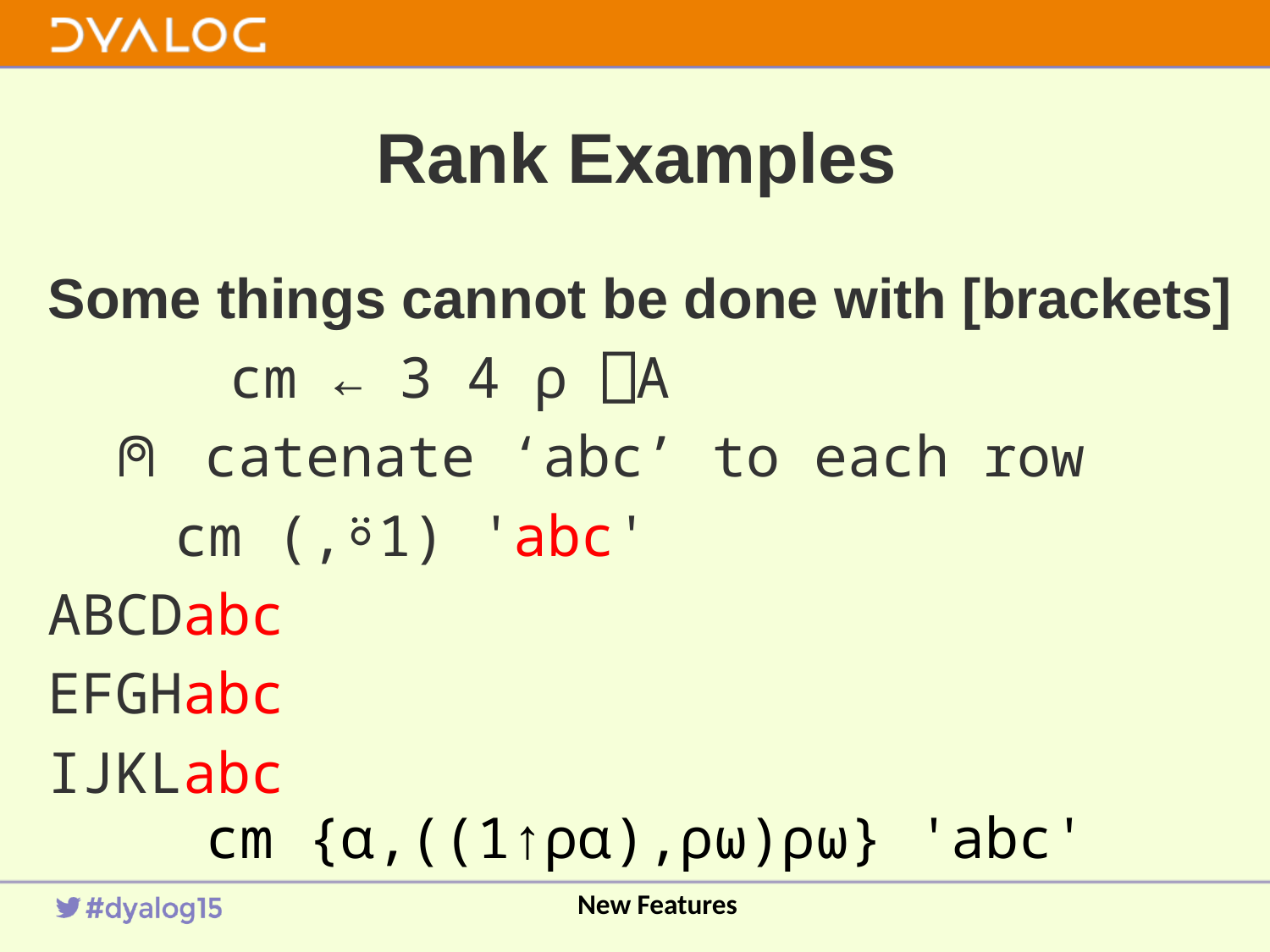

# Rank Examples
Some things cannot be done with [brackets]
	cm ← 3 4 ⍴ ⎕A
⍝ catenate ‘abc’ to each row
	cm (,⍤1) 'abc'
ABCDabc
EFGHabc
IJKLabc
cm {⍺,((1↑⍴⍺),⍴⍵)⍴⍵} 'abc'
New Features